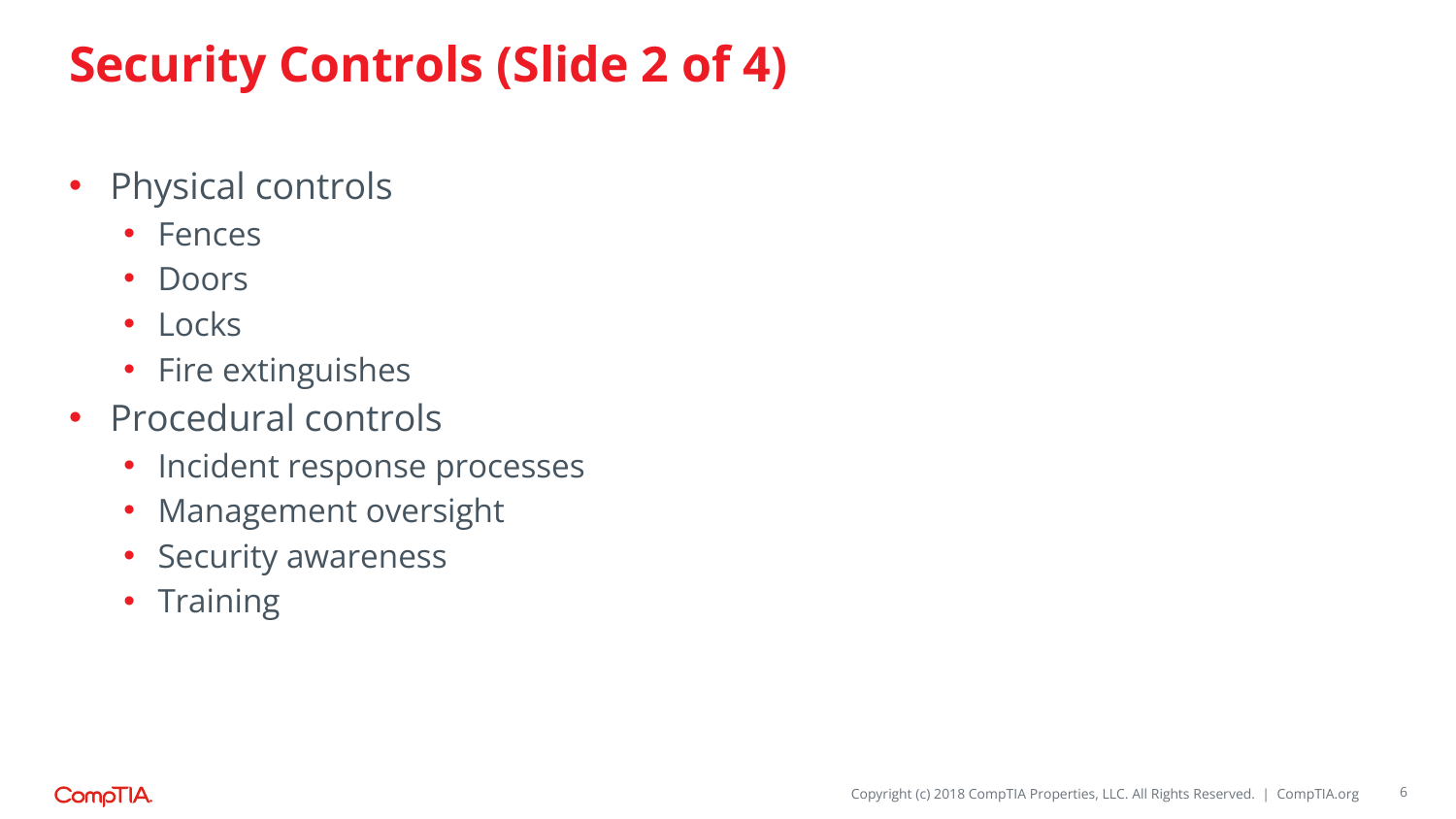

# Security Controls (Slide 2 of 4)
Physical controls
Fences
Doors
Locks
Fire extinguishes
Procedural controls
Incident response processes
Management oversight
Security awareness
Training
6